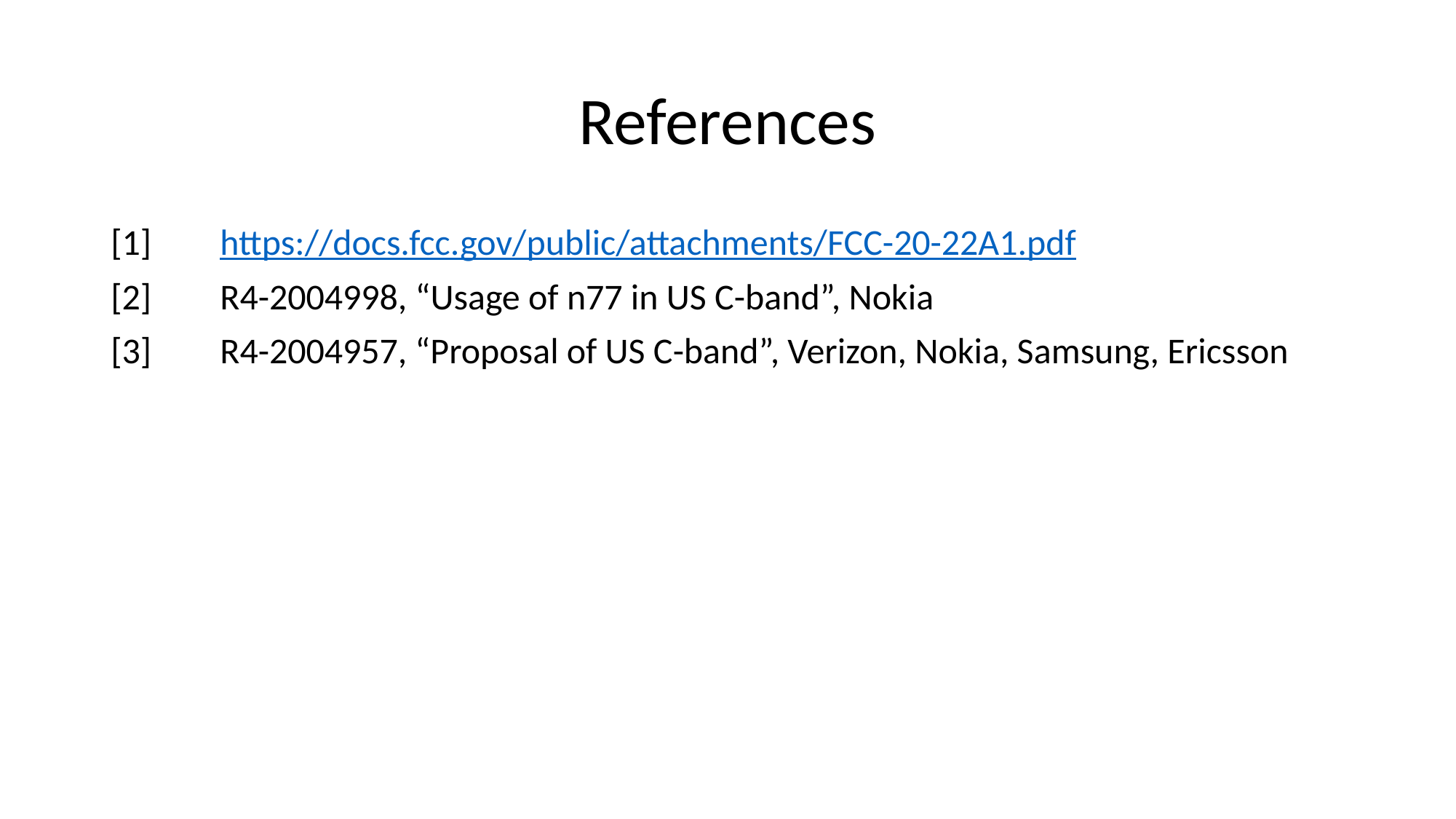

# References
[1] 	https://docs.fcc.gov/public/attachments/FCC-20-22A1.pdf
[2]	R4-2004998, “Usage of n77 in US C-band”, Nokia
[3]	R4-2004957, “Proposal of US C-band”, Verizon, Nokia, Samsung, Ericsson